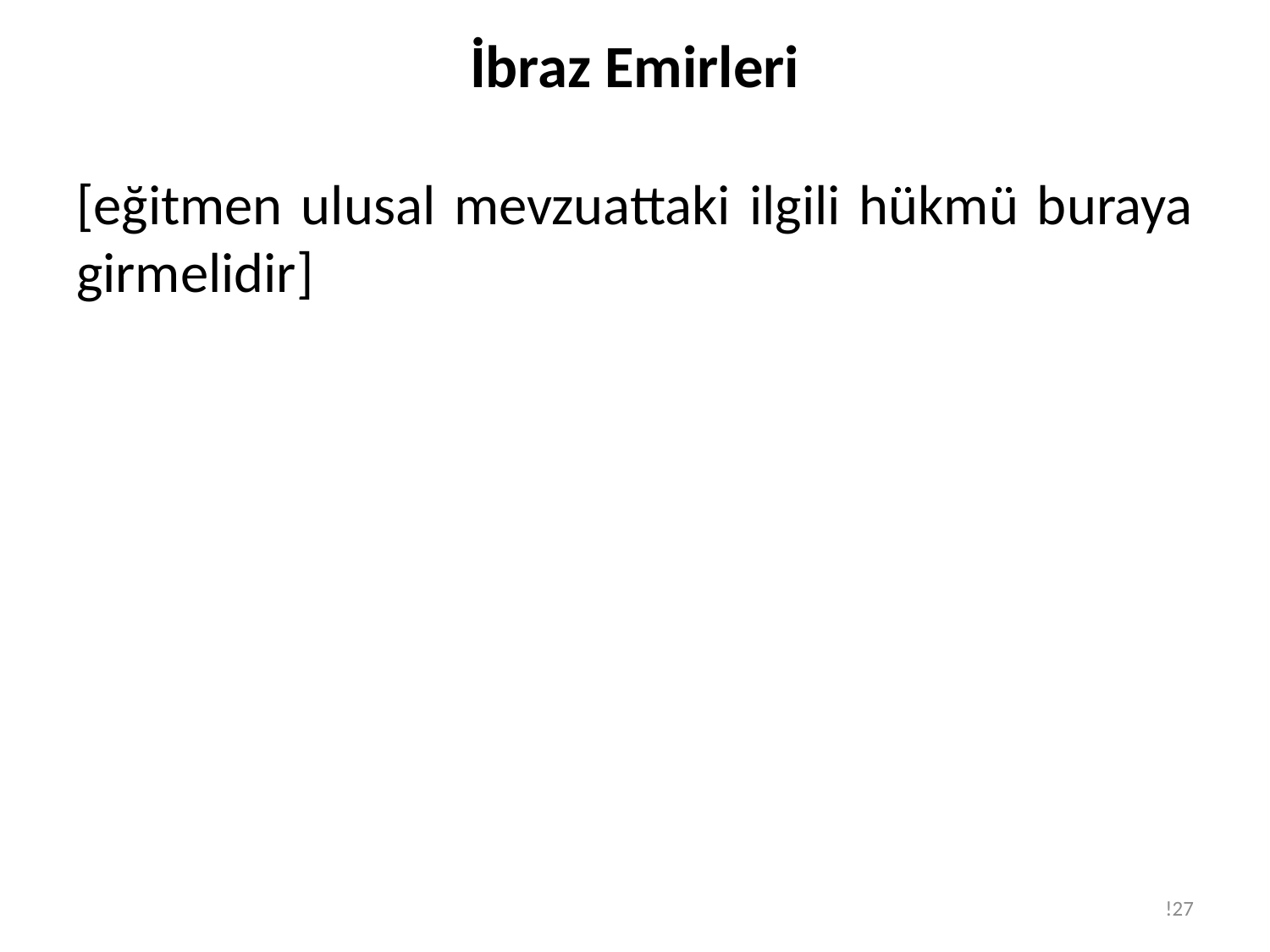

# İbraz Emirleri
[eğitmen ulusal mevzuattaki ilgili hükmü buraya girmelidir]
!27